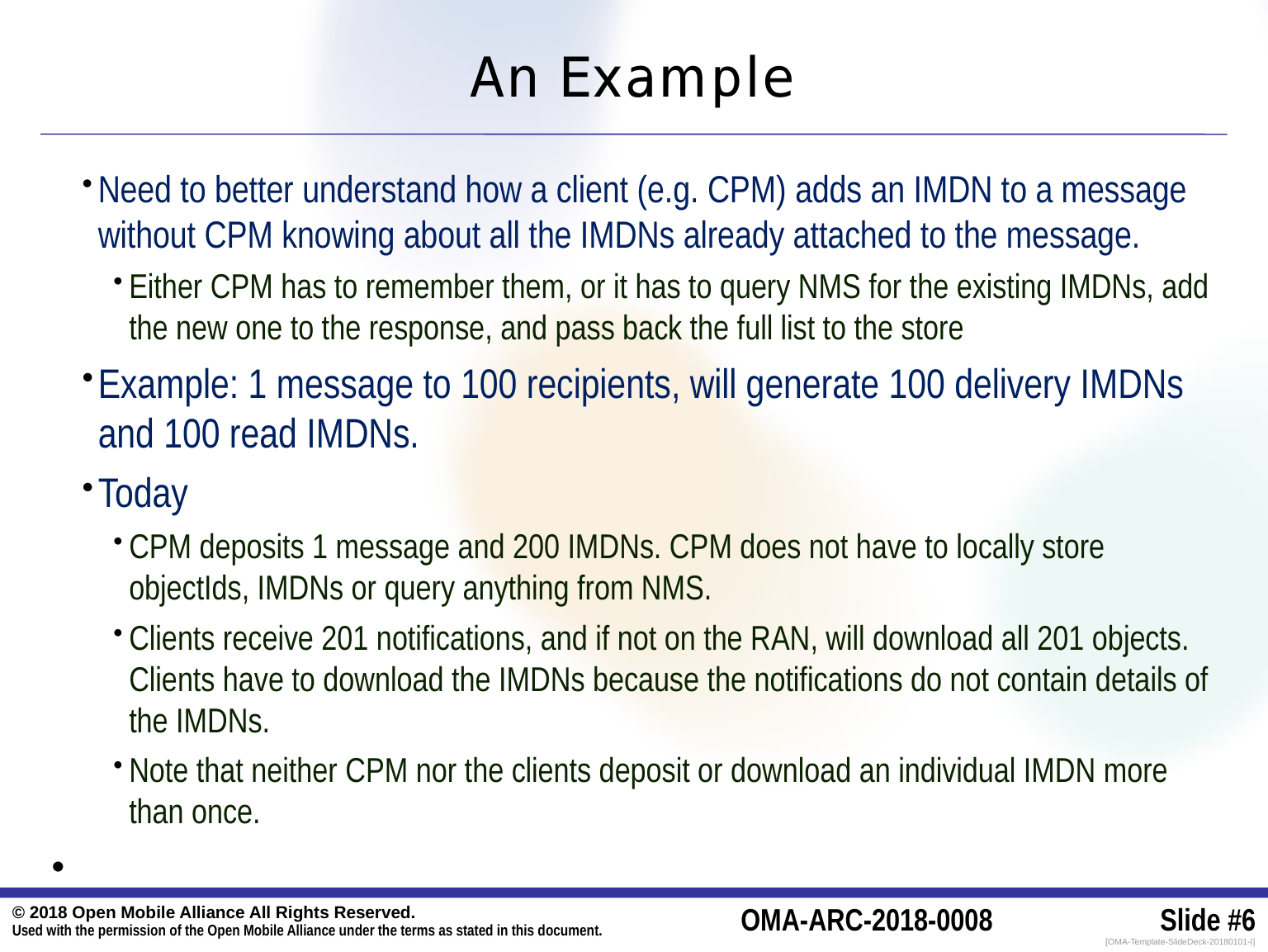

# An Example
Need to better understand how a client (e.g. CPM) adds an IMDN to a message without CPM knowing about all the IMDNs already attached to the message.
Either CPM has to remember them, or it has to query NMS for the existing IMDNs, add the new one to the response, and pass back the full list to the store
Example: 1 message to 100 recipients, will generate 100 delivery IMDNs and 100 read IMDNs.
Today
CPM deposits 1 message and 200 IMDNs. CPM does not have to locally store objectIds, IMDNs or query anything from NMS.
Clients receive 201 notifications, and if not on the RAN, will download all 201 objects. Clients have to download the IMDNs because the notifications do not contain details of the IMDNs.
Note that neither CPM nor the clients deposit or download an individual IMDN more than once.